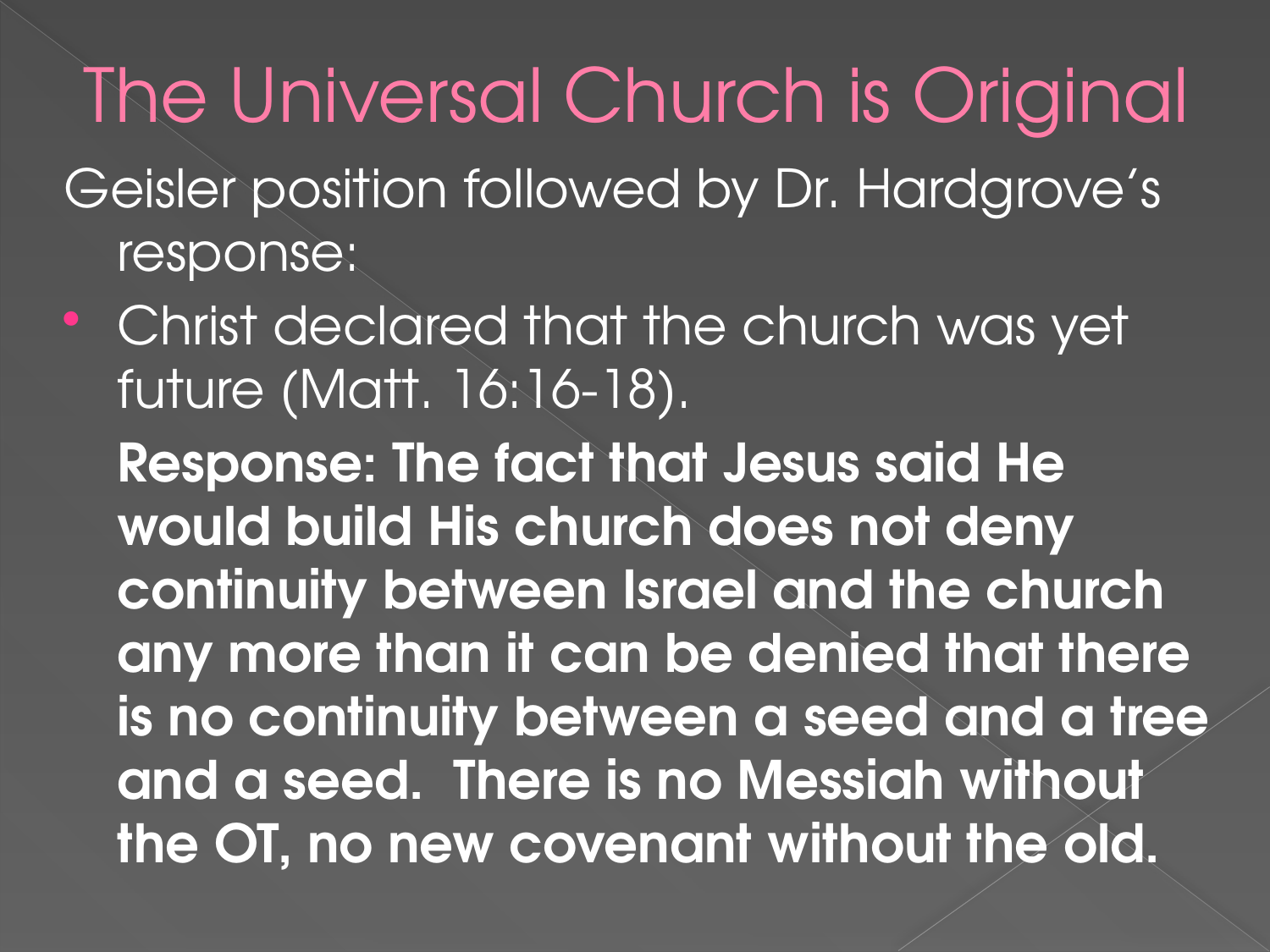

# The Universal Church is Original
Geisler position followed by Dr. Hardgrove’s response:
Christ declared that the church was yet future (Matt. 16:16-18).
	Response: The fact that Jesus said He would build His church does not deny continuity between Israel and the church any more than it can be denied that there is no continuity between a seed and a tree and a seed.  There is no Messiah without the OT, no new covenant without the old.